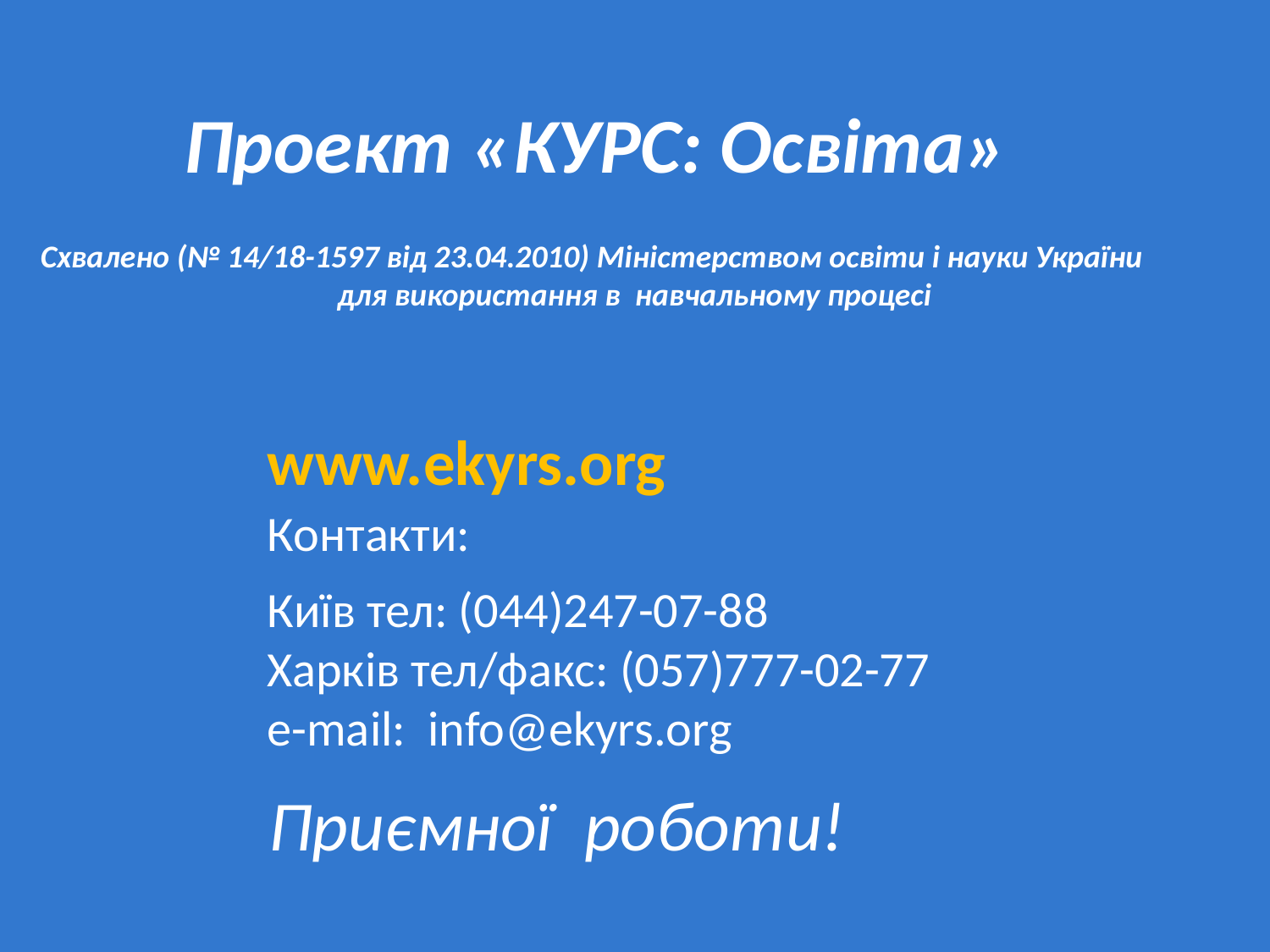

Проект «КУРС: Освіта»
Схвалено (№ 14/18-1597 від 23.04.2010) Міністерством освіти і науки України             для використання в  навчальному процесі
www.ekyrs.org
Контакти:

Київ тел: (044)247-07-88
Харків тел/факс: (057)777-02-77
e-mail:  info@ekyrs.org

Приємної  роботи!